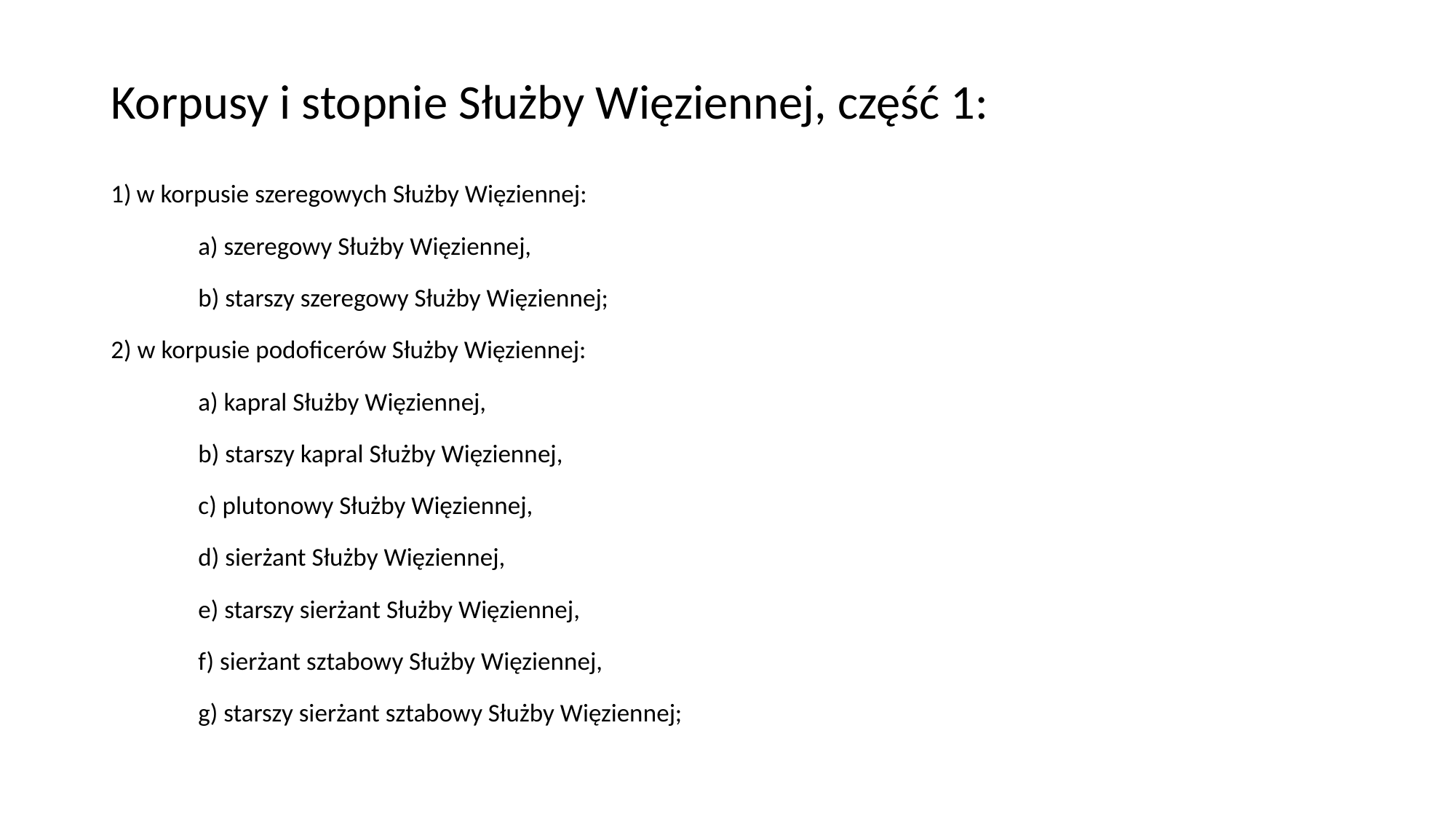

# Korpusy i stopnie Służby Więziennej, część 1:
w korpusie szeregowych Służby Więziennej:
	a) szeregowy Służby Więziennej,
	b) starszy szeregowy Służby Więziennej;
2) w korpusie podoficerów Służby Więziennej:
	a) kapral Służby Więziennej,
	b) starszy kapral Służby Więziennej,
	c) plutonowy Służby Więziennej,
	d) sierżant Służby Więziennej,
	e) starszy sierżant Służby Więziennej,
	f) sierżant sztabowy Służby Więziennej,
	g) starszy sierżant sztabowy Służby Więziennej;